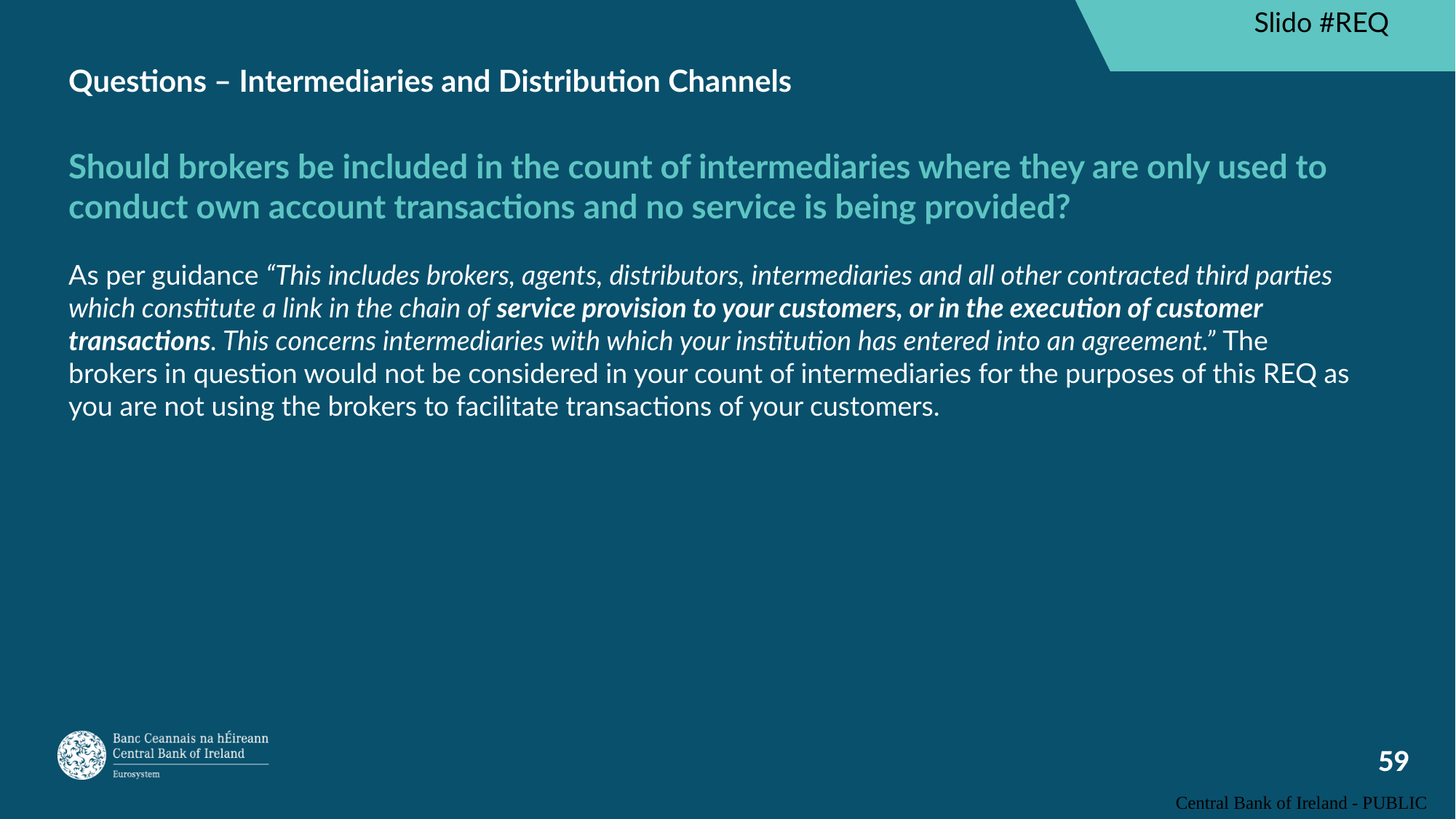

Slido #REQ
# Questions – Intermediaries and Distribution Channels

Should brokers be included in the count of intermediaries where they are only used to conduct own account transactions and no service is being provided?
As per guidance “This includes brokers, agents, distributors, intermediaries and all other contracted third parties which constitute a link in the chain of service provision to your customers, or in the execution of customer transactions. This concerns intermediaries with which your institution has entered into an agreement.” The brokers in question would not be considered in your count of intermediaries for the purposes of this REQ as you are not using the brokers to facilitate transactions of your customers.

Central Bank of Ireland - PUBLIC